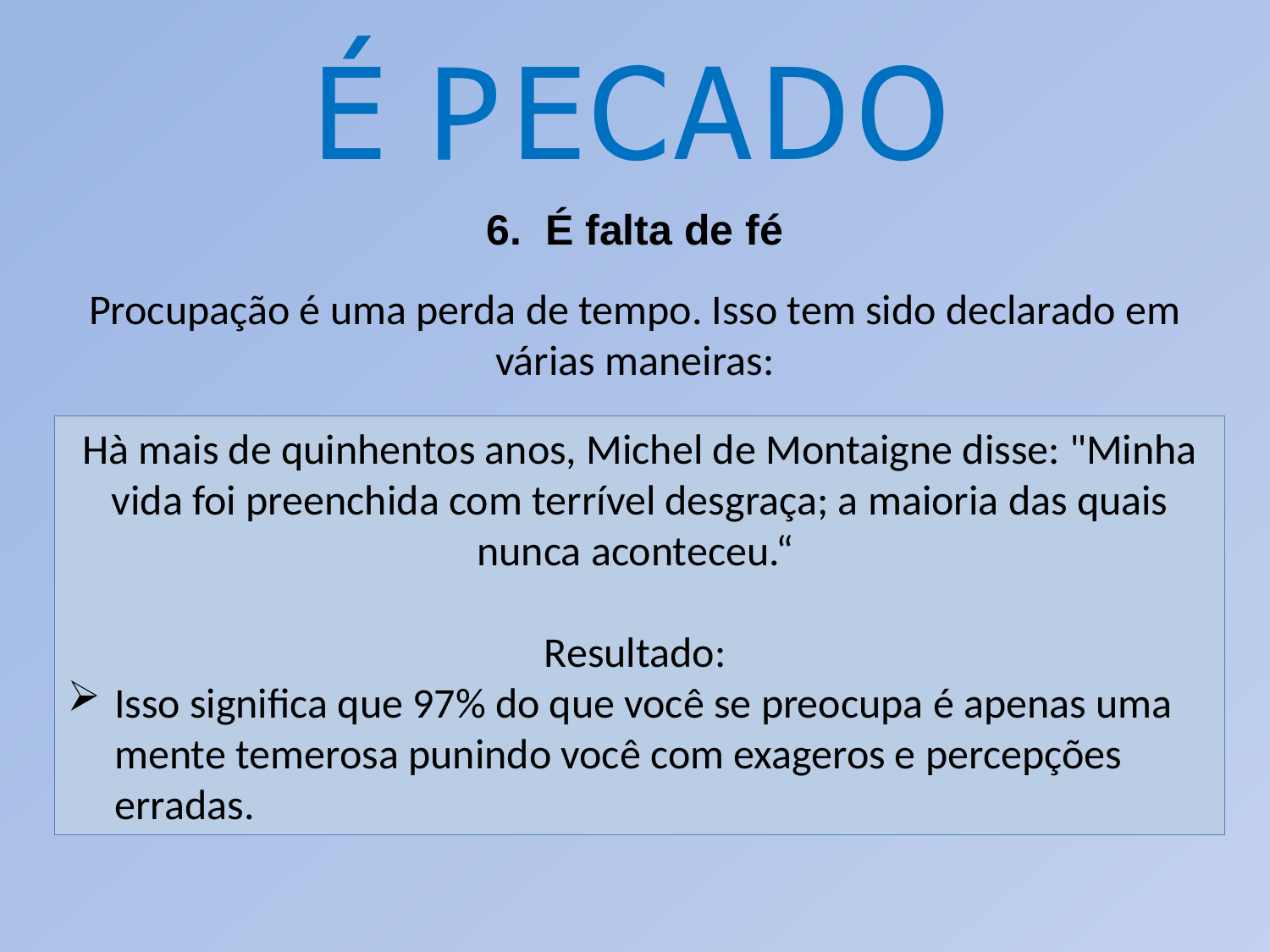

É PECADO

6.  É falta de fé

Procupação é uma perda de tempo. Isso tem sido declarado em várias maneiras:

Hà mais de quinhentos anos, Michel de Montaigne disse: "Minha vida foi preenchida com terrível desgraça; a maioria das quais nunca aconteceu.“

Resultado:
Isso significa que 97% do que você se preocupa é apenas uma mente temerosa punindo você com exageros e percepções erradas.